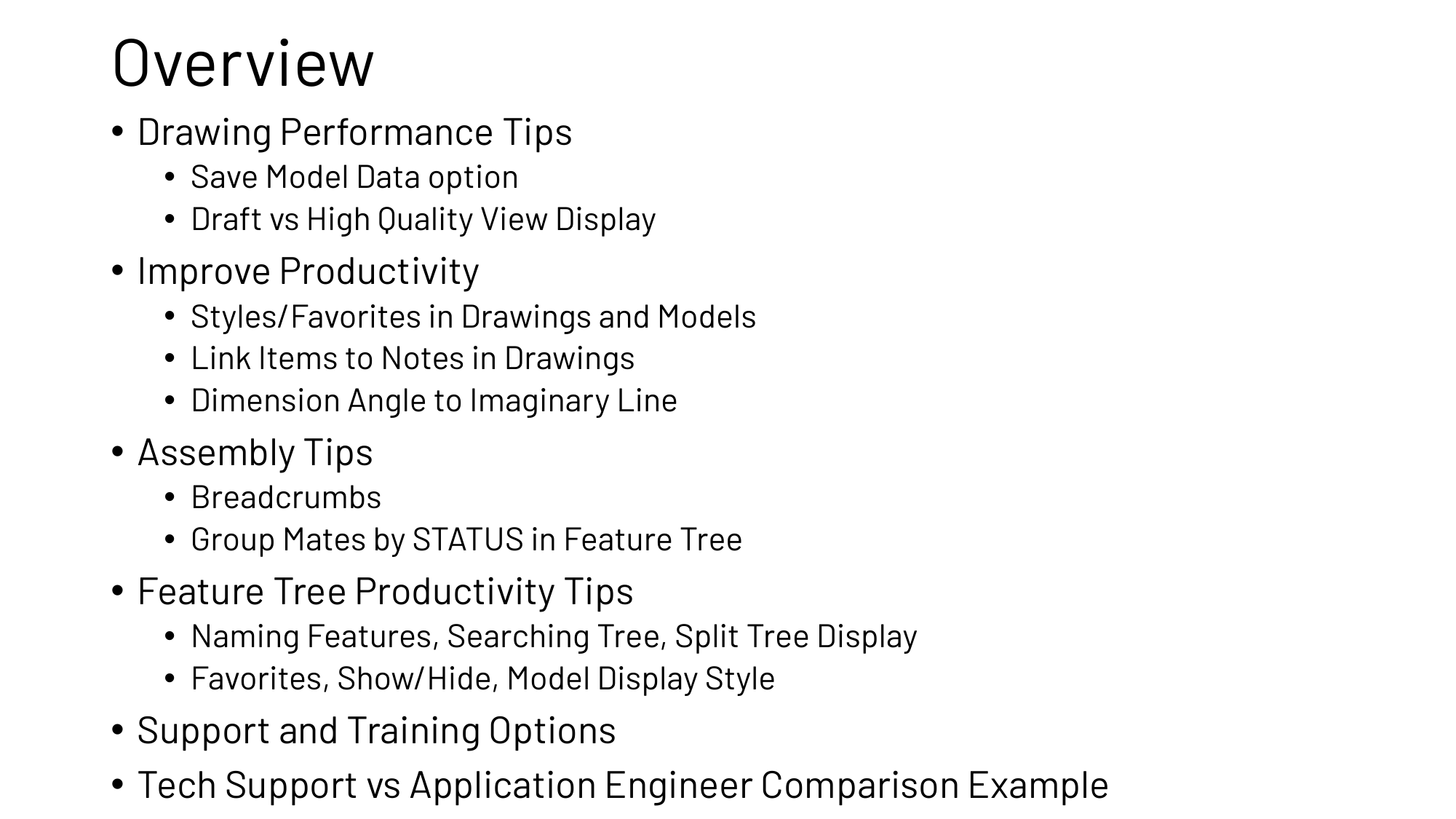

# Overview
Drawing Performance Tips
Save Model Data option
Draft vs High Quality View Display
Improve Productivity
Styles/Favorites in Drawings and Models
Link Items to Notes in Drawings
Dimension Angle to Imaginary Line
Assembly Tips
Breadcrumbs
Group Mates by STATUS in Feature Tree
Feature Tree Productivity Tips
Naming Features, Searching Tree, Split Tree Display
Favorites, Show/Hide, Model Display Style
Support and Training Options
Tech Support vs Application Engineer Comparison Example